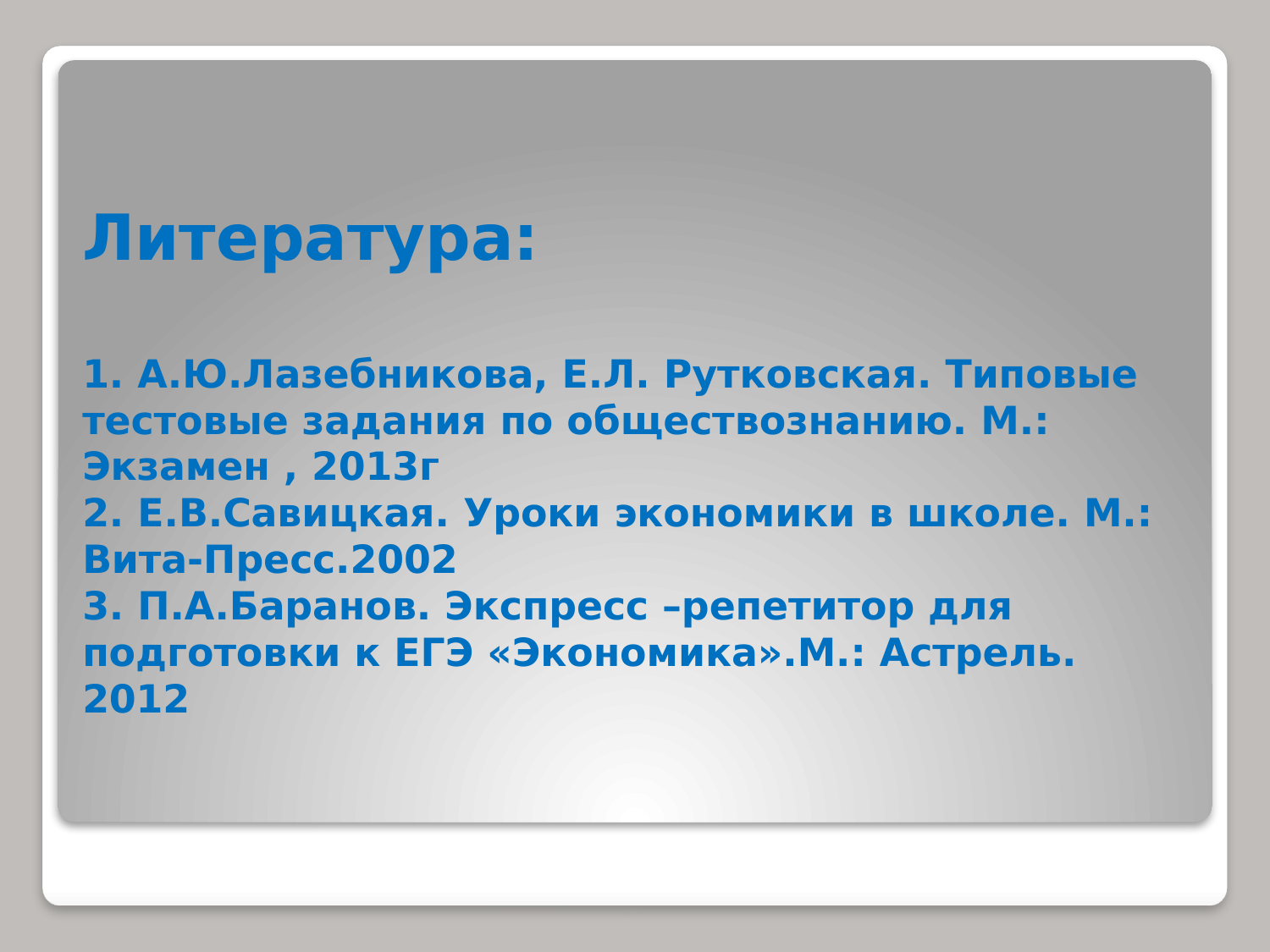

# Литература: 1. А.Ю.Лазебникова, Е.Л. Рутковская. Типовые тестовые задания по обществознанию. М.: Экзамен , 2013г 2. Е.В.Савицкая. Уроки экономики в школе. М.: Вита-Пресс.2002 3. П.А.Баранов. Экспресс –репетитор для подготовки к ЕГЭ «Экономика».М.: Астрель. 2012